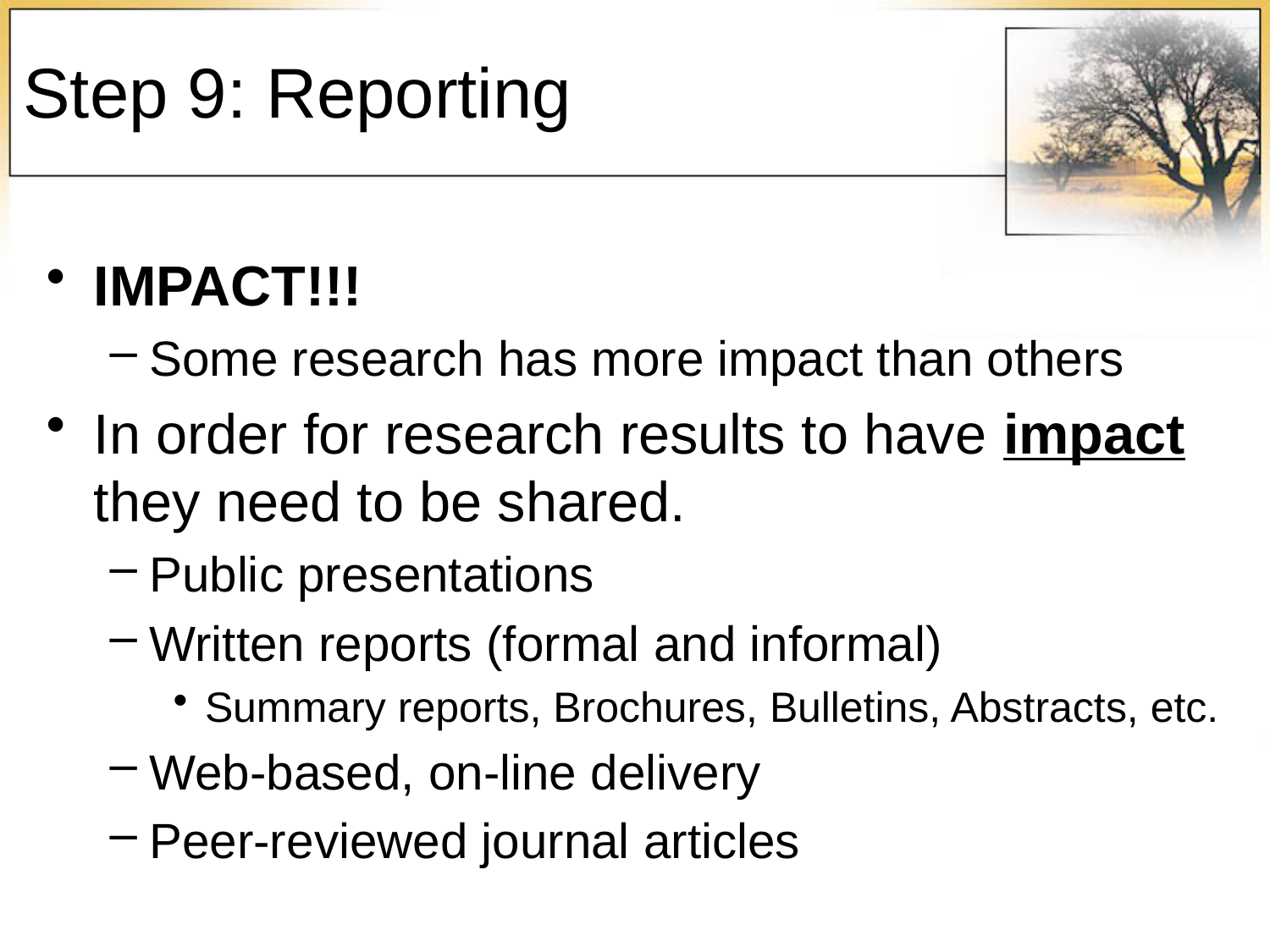

# Step 9: Reporting
IMPACT!!!
Some research has more impact than others
In order for research results to have impact they need to be shared.
Public presentations
Written reports (formal and informal)
Summary reports, Brochures, Bulletins, Abstracts, etc.
Web-based, on-line delivery
Peer-reviewed journal articles